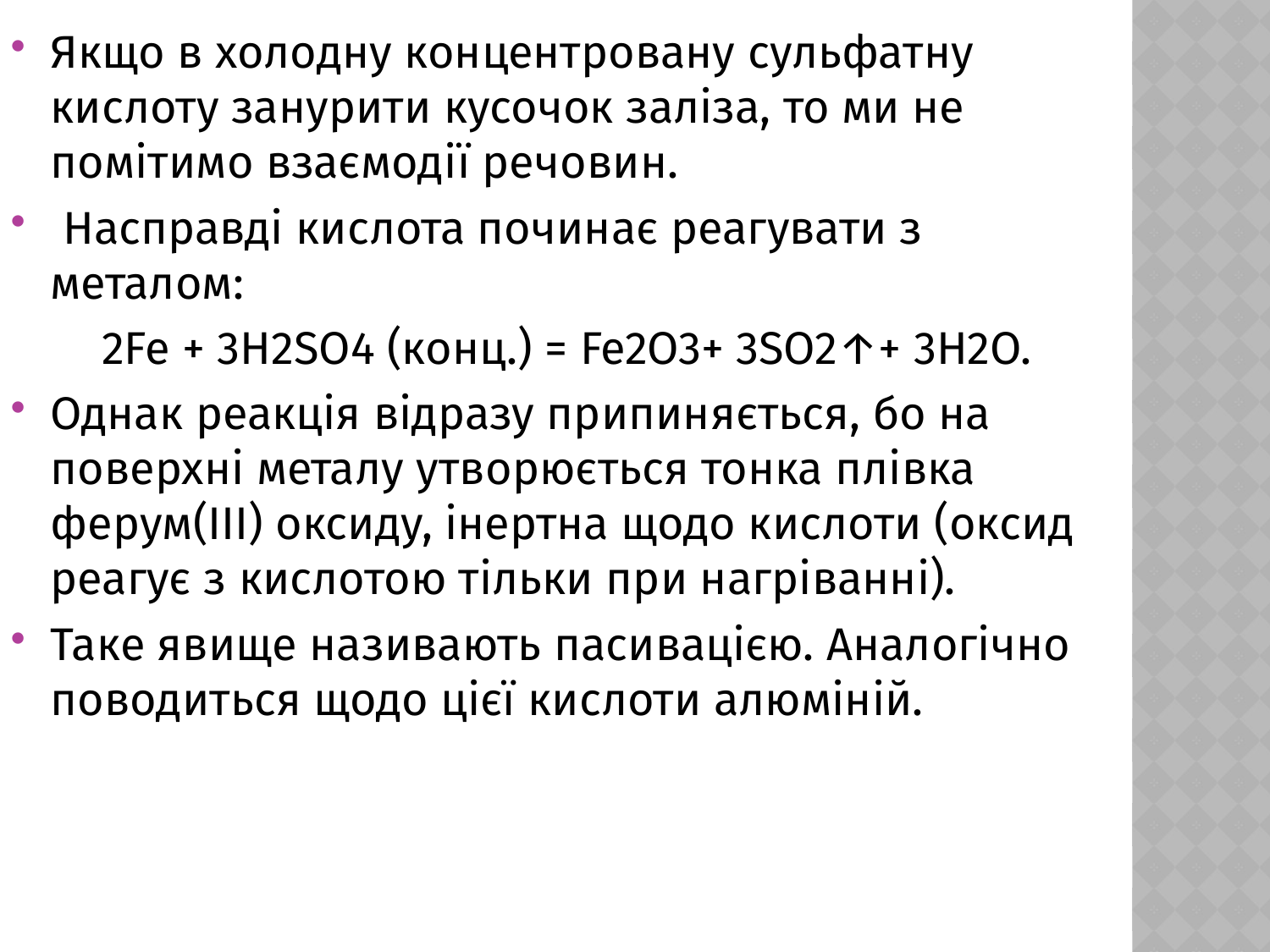

Якщо в холодну концентровану сульфатну кислоту занурити кусочок заліза, то ми не помітимо взаємодії речовин.
 Насправді кислота починає реагувати з металом:
2Fe + 3H2SO4 (конц.) = Fe2O3+ 3SO2↑+ 3H2O.
Однак реакція відразу припиняється, бо на поверхні металу утворюється тонка плівка ферум(ІІІ) оксиду, інертна щодо кислоти (оксид реагує з кислотою тільки при нагріванні).
Таке явище називають пасивацією. Аналогічно поводиться щодо цієї кислоти алюміній.